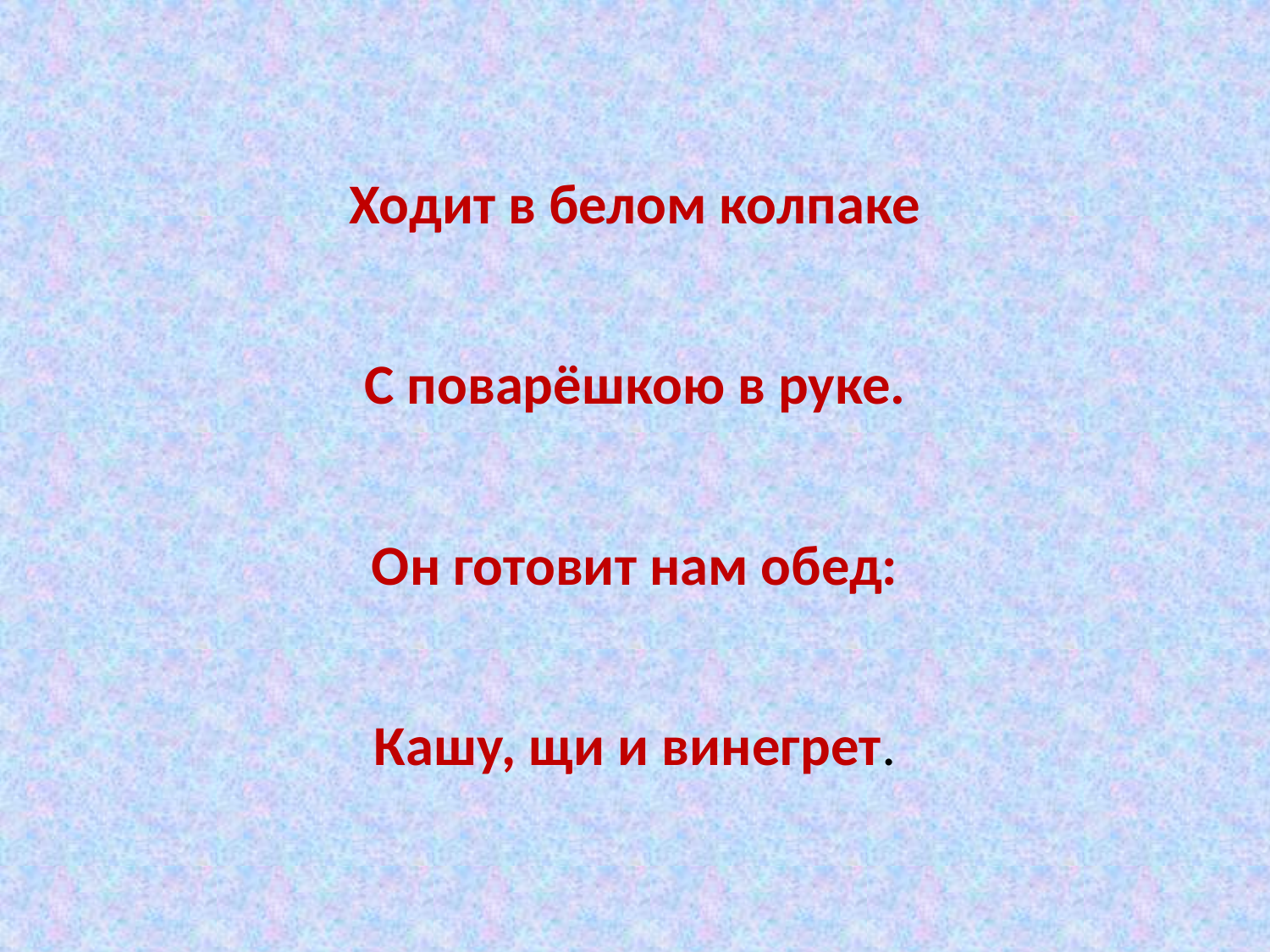

Ходит в белом колпаке
С поварёшкою в руке.
Он готовит нам обед:
Кашу, щи и винегрет.